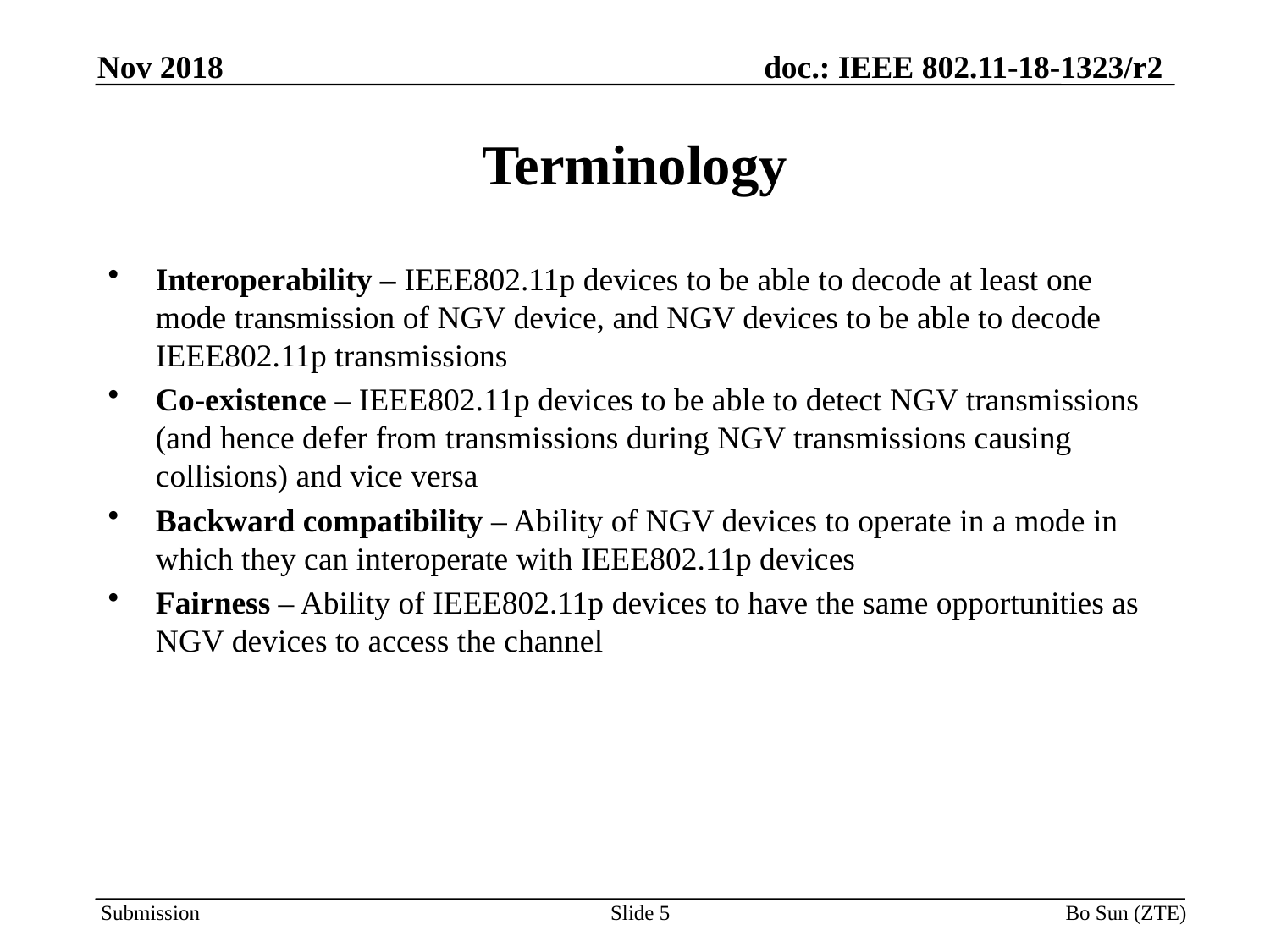

# Terminology
Interoperability – IEEE802.11p devices to be able to decode at least one mode transmission of NGV device, and NGV devices to be able to decode IEEE802.11p transmissions
Co-existence – IEEE802.11p devices to be able to detect NGV transmissions (and hence defer from transmissions during NGV transmissions causing collisions) and vice versa
Backward compatibility – Ability of NGV devices to operate in a mode in which they can interoperate with IEEE802.11p devices
Fairness – Ability of IEEE802.11p devices to have the same opportunities as NGV devices to access the channel

Slide 5
Bo Sun (ZTE)